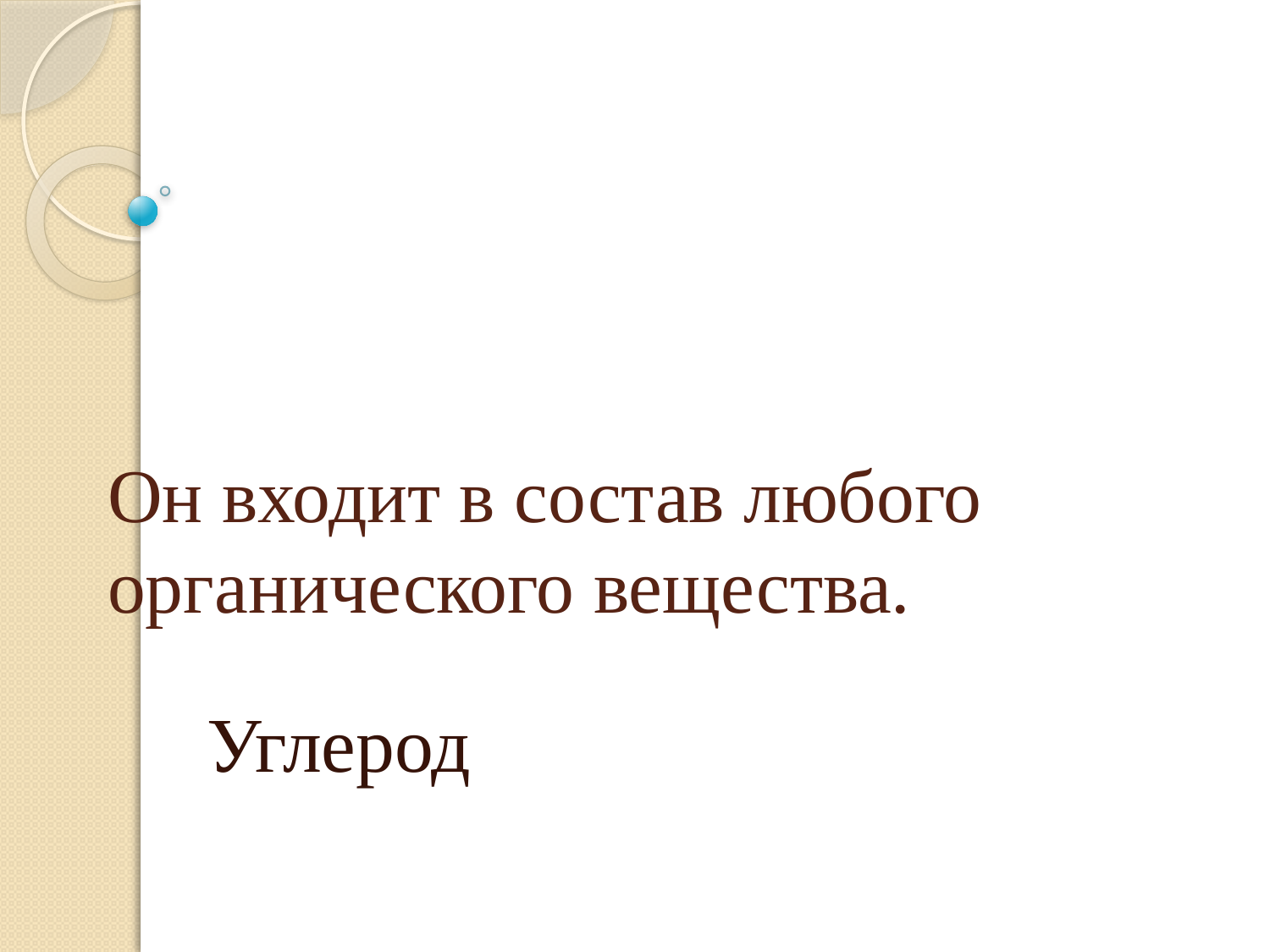

# Он входит в состав любого органического вещества.
Углерод